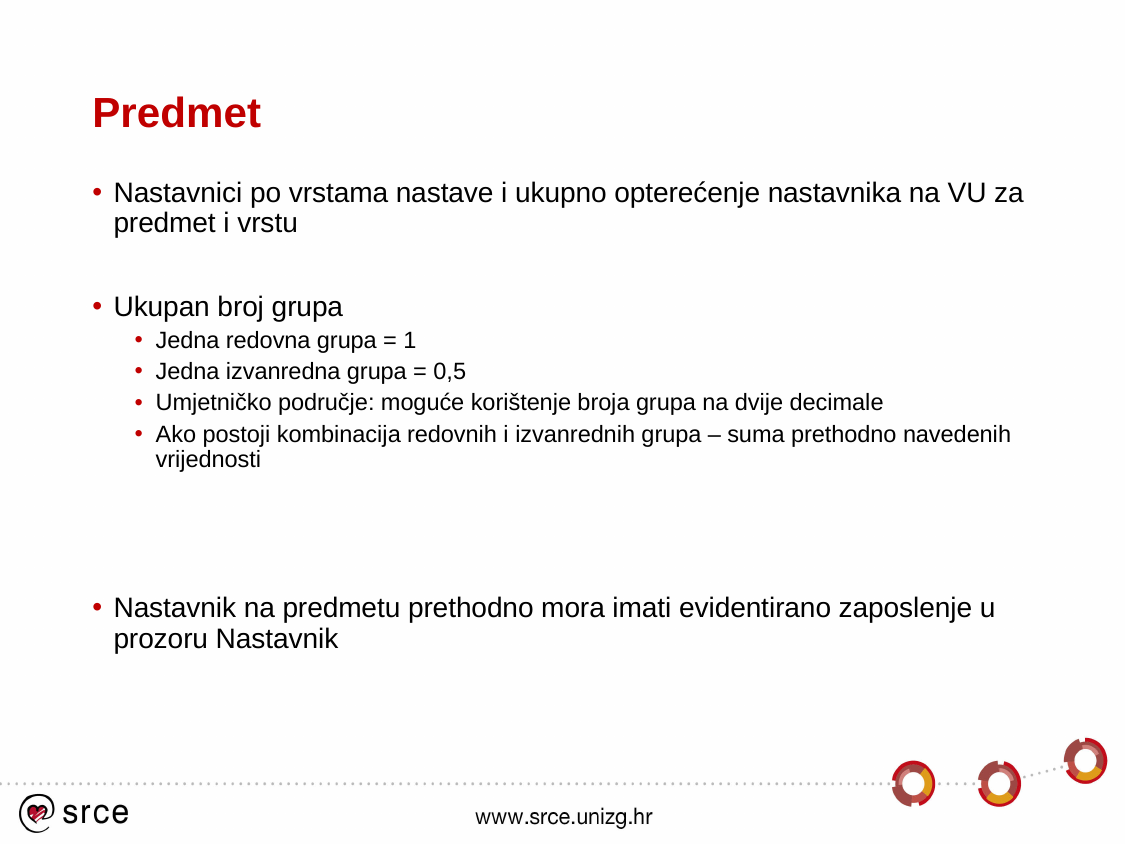

# Predmet
Nastavnici po vrstama nastave i ukupno opterećenje nastavnika na VU za predmet i vrstu

Ukupan broj grupa
Jedna redovna grupa = 1
Jedna izvanredna grupa = 0,5
Umjetničko područje: moguće korištenje broja grupa na dvije decimale
Ako postoji kombinacija redovnih i izvanrednih grupa – suma prethodno navedenih vrijednosti

Nastavnik na predmetu prethodno mora imati evidentirano zaposlenje u prozoru Nastavnik